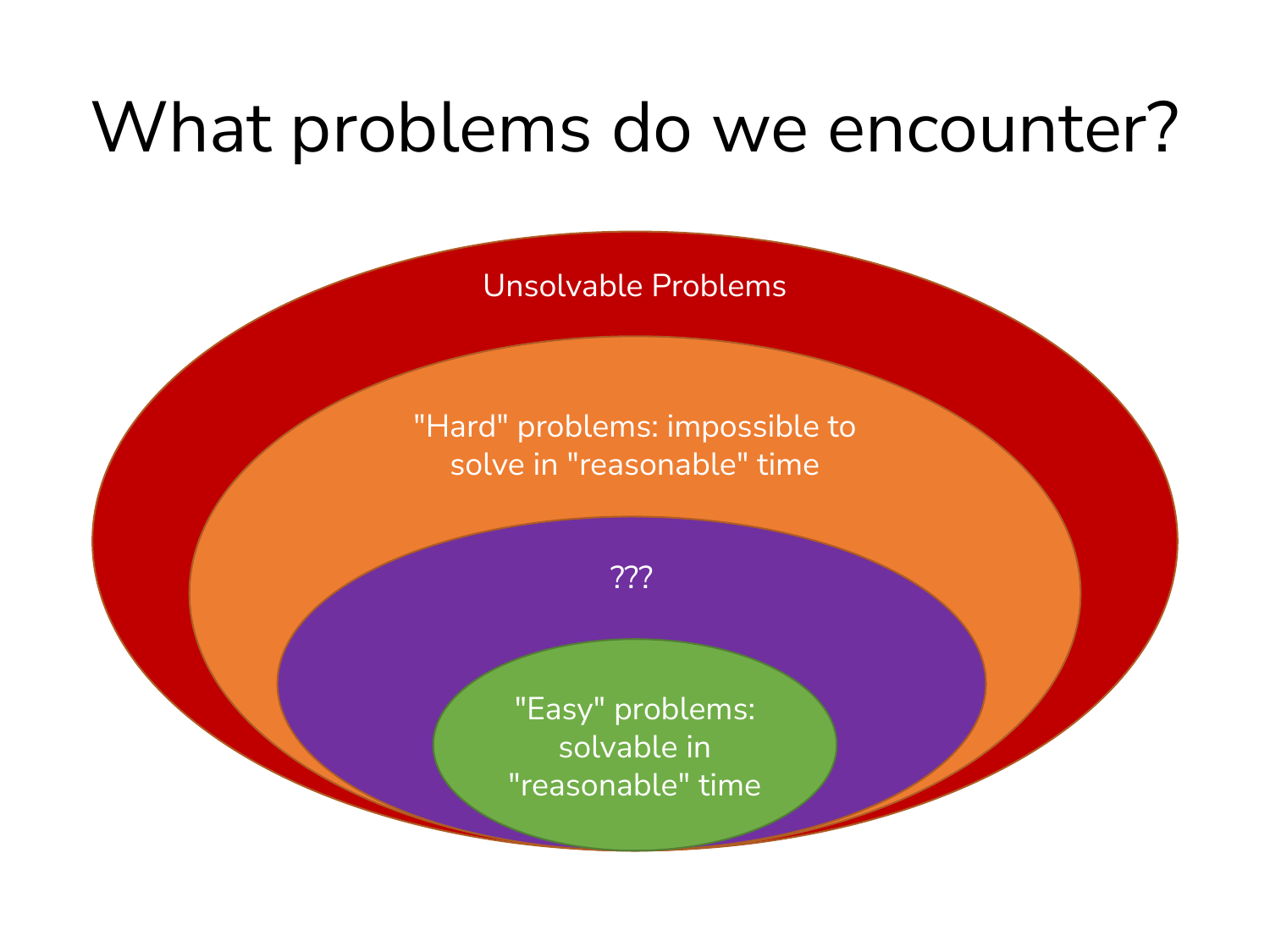

# What problems do we encounter?

Unsolvable Problems

"Hard" problems: impossible to solve in "reasonable" time

???
"Easy" problems: solvable in "reasonable" time